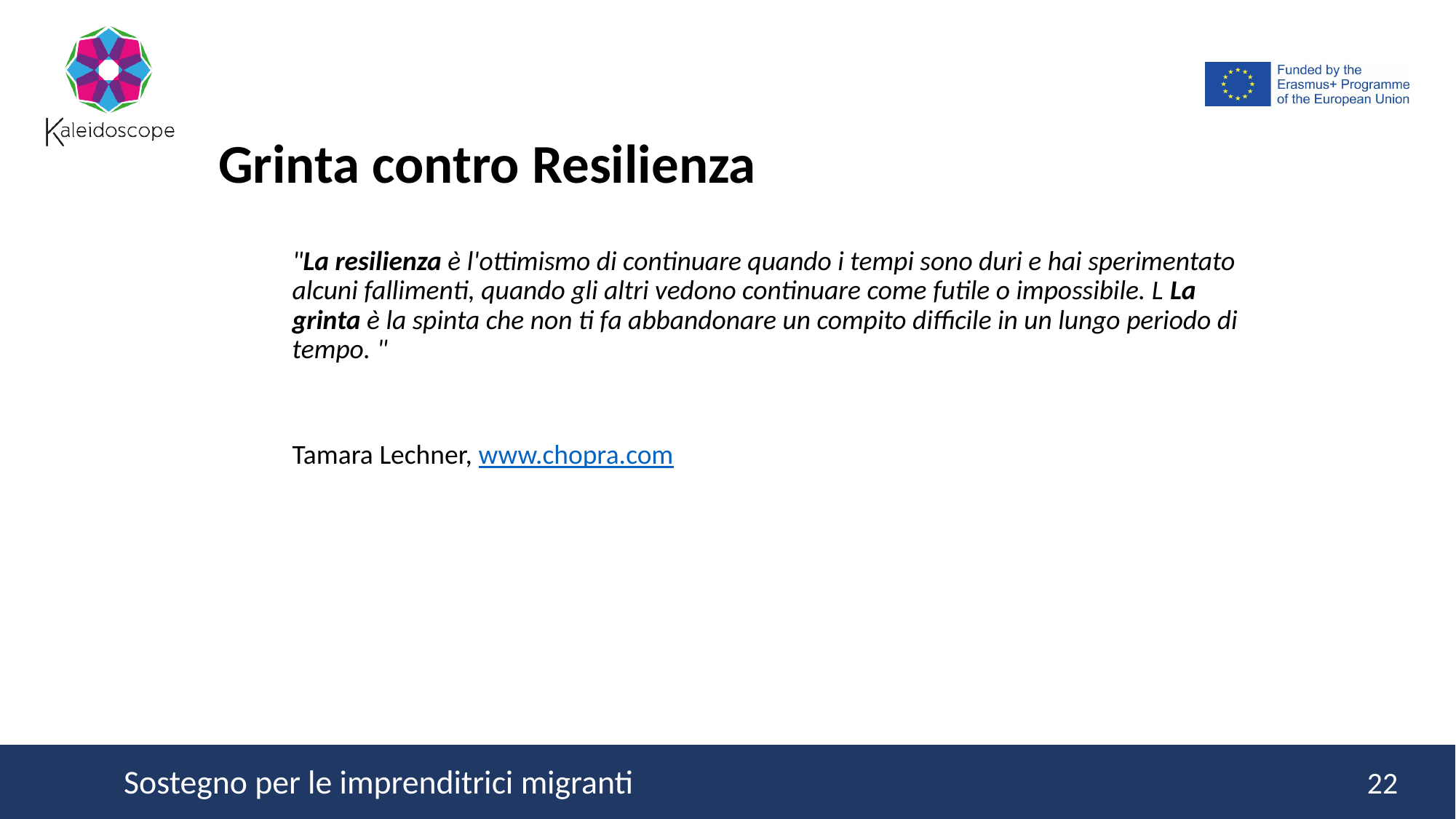

Grinta contro Resilienza
"La resilienza è l'ottimismo di continuare quando i tempi sono duri e hai sperimentato alcuni fallimenti, quando gli altri vedono continuare come futile o impossibile. L La grinta è la spinta che non ti fa abbandonare un compito difficile in un lungo periodo di tempo. "

Tamara Lechner, www.chopra.com

22